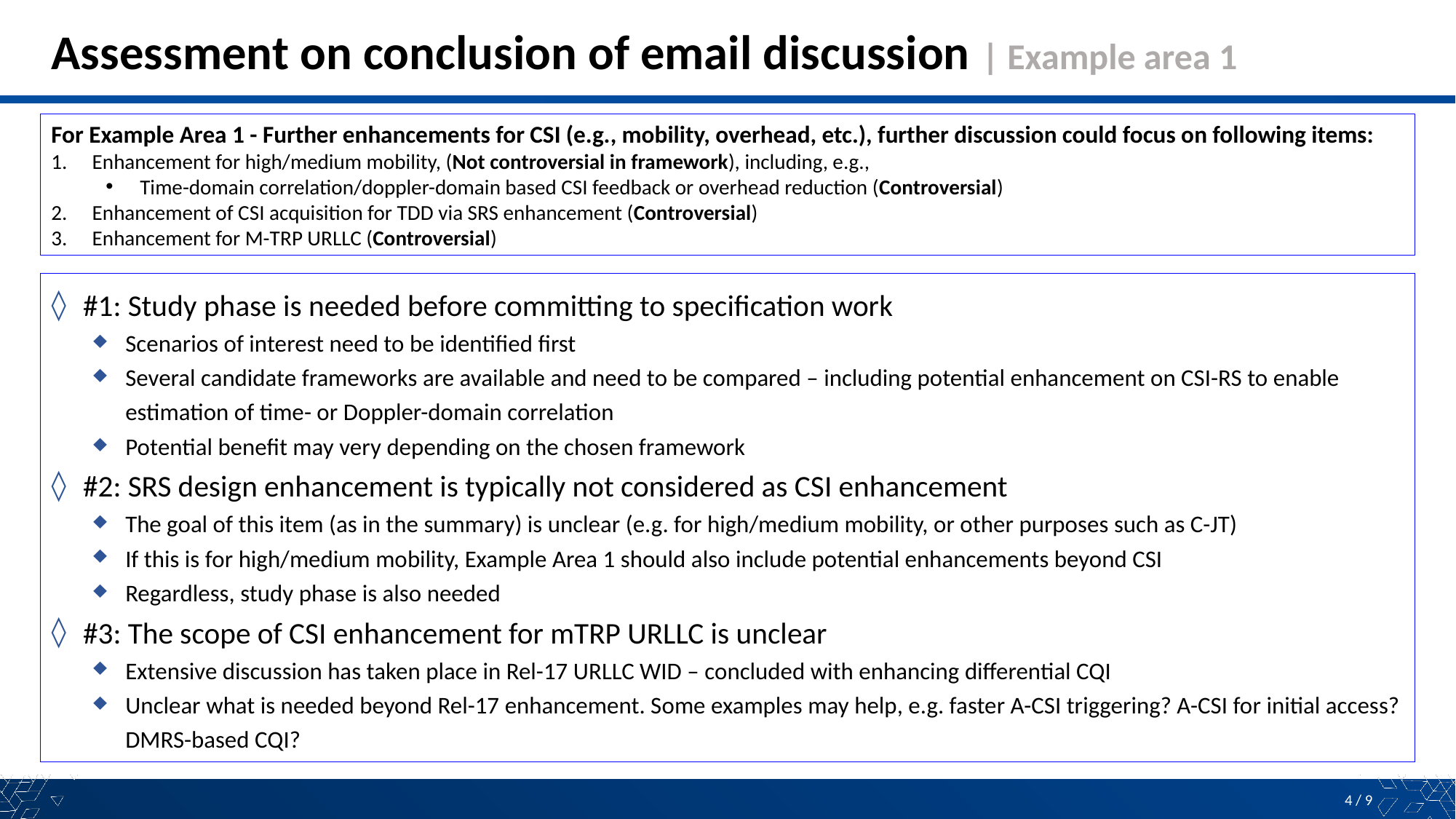

# Assessment on conclusion of email discussion | Example area 1
For Example Area 1 - Further enhancements for CSI (e.g., mobility, overhead, etc.), further discussion could focus on following items:
Enhancement for high/medium mobility, (Not controversial in framework), including, e.g.,
Time-domain correlation/doppler-domain based CSI feedback or overhead reduction (Controversial)
Enhancement of CSI acquisition for TDD via SRS enhancement (Controversial)
Enhancement for M-TRP URLLC (Controversial)
#1: Study phase is needed before committing to specification work
Scenarios of interest need to be identified first
Several candidate frameworks are available and need to be compared – including potential enhancement on CSI-RS to enable estimation of time- or Doppler-domain correlation
Potential benefit may very depending on the chosen framework
#2: SRS design enhancement is typically not considered as CSI enhancement
The goal of this item (as in the summary) is unclear (e.g. for high/medium mobility, or other purposes such as C-JT)
If this is for high/medium mobility, Example Area 1 should also include potential enhancements beyond CSI
Regardless, study phase is also needed
#3: The scope of CSI enhancement for mTRP URLLC is unclear
Extensive discussion has taken place in Rel-17 URLLC WID – concluded with enhancing differential CQI
Unclear what is needed beyond Rel-17 enhancement. Some examples may help, e.g. faster A-CSI triggering? A-CSI for initial access? DMRS-based CQI?